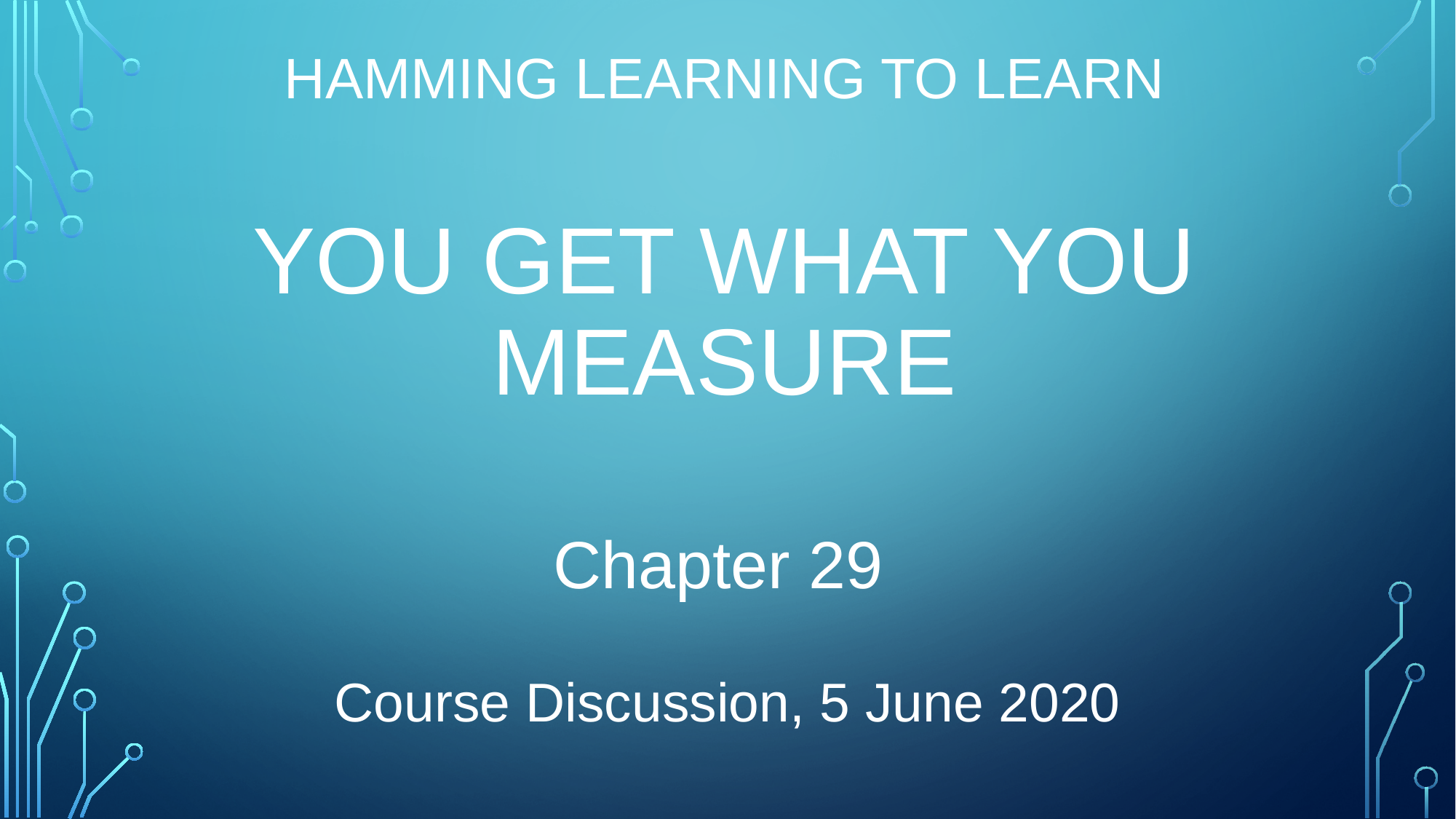

# Hamming Learning to Learn You Get What You Measure
Chapter 29

Course Discussion, 5 June 2020